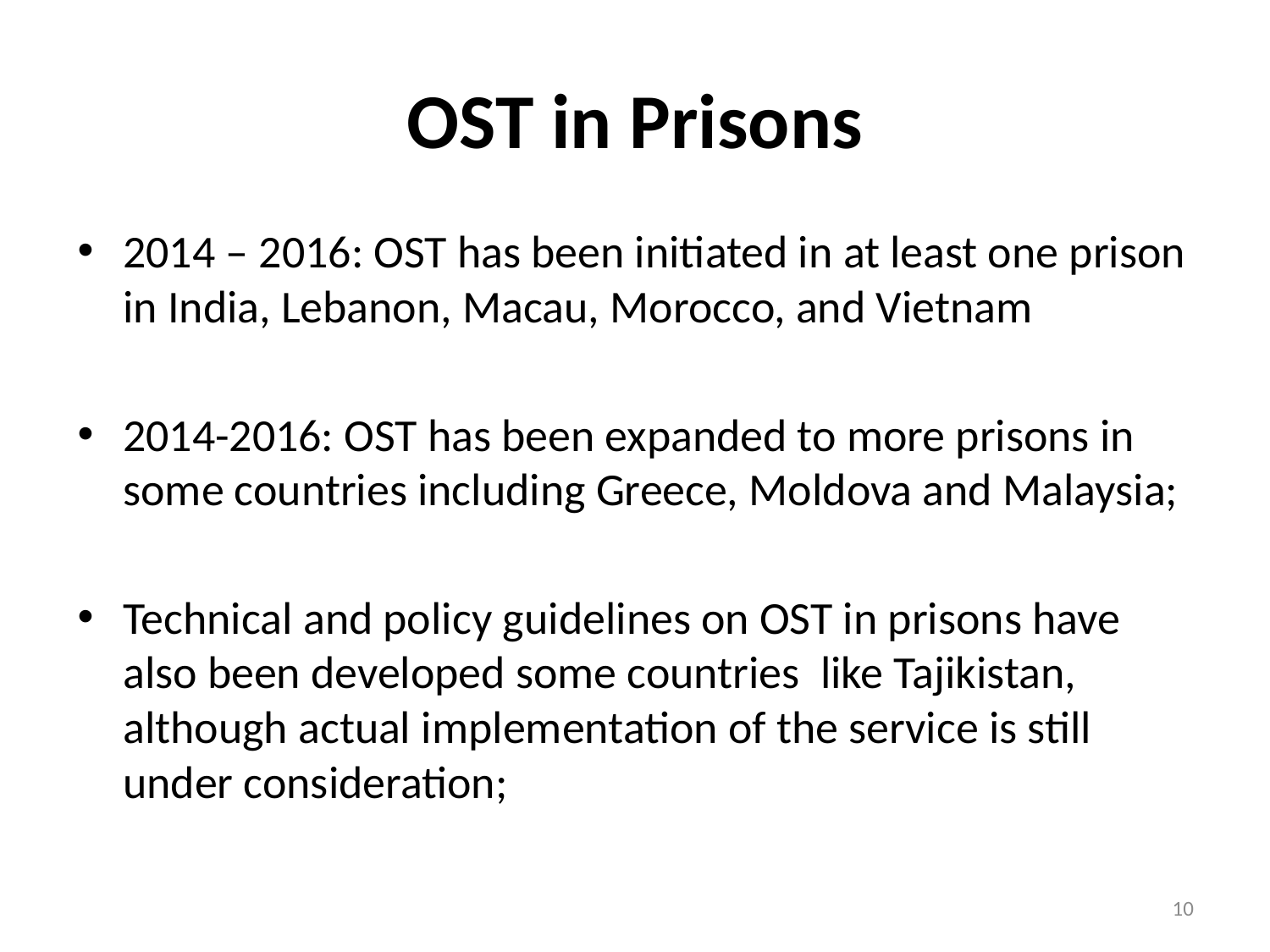

# OST in Prisons
2014 – 2016: OST has been initiated in at least one prison in India, Lebanon, Macau, Morocco, and Vietnam

2014-2016: OST has been expanded to more prisons in some countries including Greece, Moldova and Malaysia;

Technical and policy guidelines on OST in prisons have also been developed some countries  like Tajikistan, although actual implementation of the service is still under consideration;

10